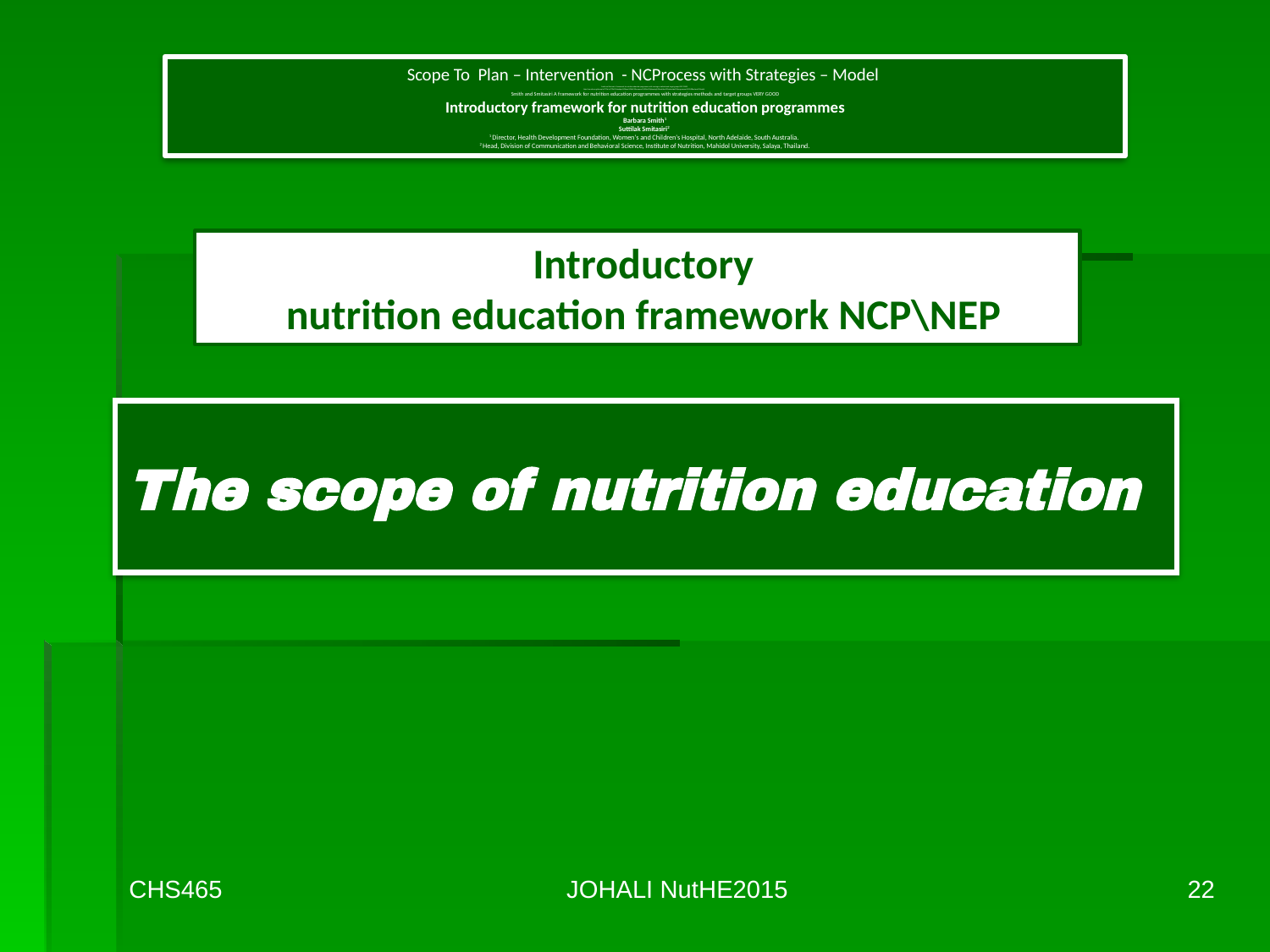

Scope To  Plan – Intervention  - NCProcess with Strategies – Model

Smith and Smitasiri A framework for nutrition education programmes with strategies methods and target groups VERY GOOD
http://www.fao.org/docrep/w3733e/w3733e03.htm#part%20one:%20a%20framework%20for%20planning%20nutrition%20education%20programmes%20%28barbara%20smith
Smith and Smitasiri A framework for nutrition education programmes with strategies methods and target groups VERY GOOD
Introductory framework for nutrition education programmes
Barbara Smith1
Suttilak Smitasiri2
1 Director, Health Development Foundation, Women's and Children's Hospital, North Adelaide, South Australia.
2 Head, Division of Communication and Behavioral Science, Institute of Nutrition, Mahidol University, Salaya, Thailand.
Introductory
nutrition education framework NCP\NEP
# The scope of nutrition education
CHS465
JOHALI NutHE2015
22